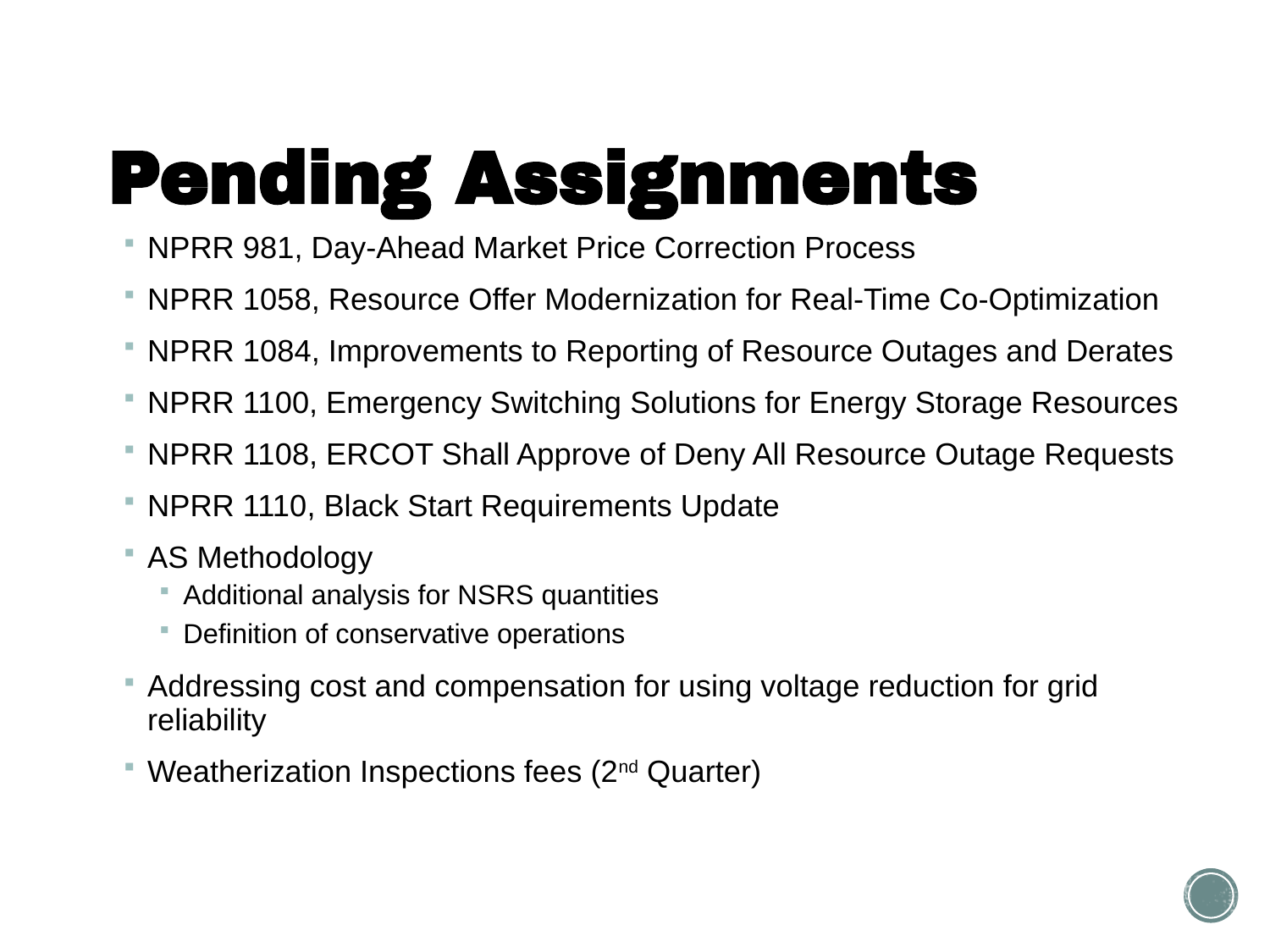

# Pending Assignments
NPRR 981, Day-Ahead Market Price Correction Process
NPRR 1058, Resource Offer Modernization for Real-Time Co-Optimization
NPRR 1084, Improvements to Reporting of Resource Outages and Derates
NPRR 1100, Emergency Switching Solutions for Energy Storage Resources
NPRR 1108, ERCOT Shall Approve of Deny All Resource Outage Requests
NPRR 1110, Black Start Requirements Update
AS Methodology
Additional analysis for NSRS quantities
Definition of conservative operations
Addressing cost and compensation for using voltage reduction for grid reliability
Weatherization Inspections fees (2nd Quarter)